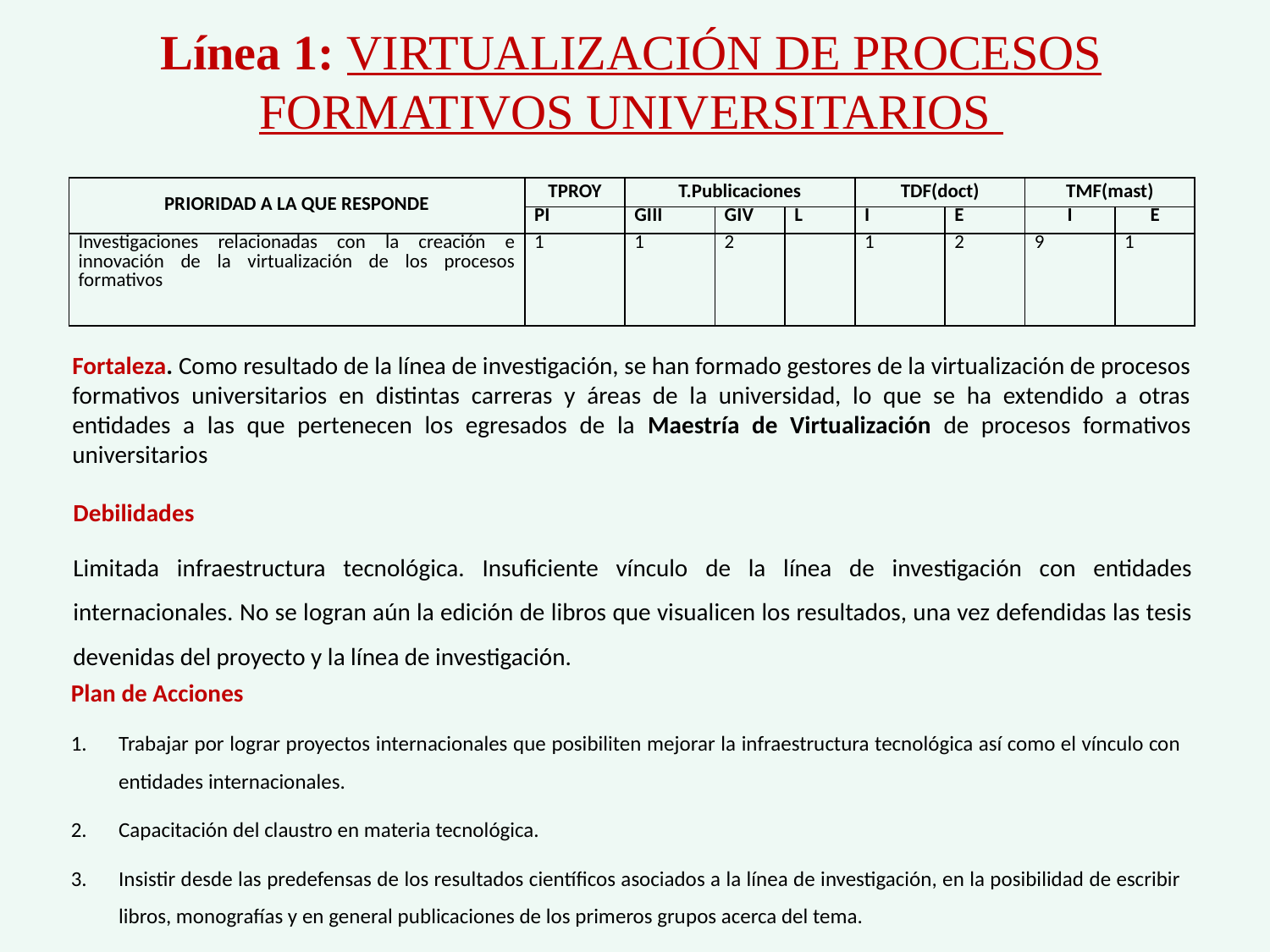

# Línea 1: VIRTUALIZACIÓN DE PROCESOS FORMATIVOS UNIVERSITARIOS
| PRIORIDAD A LA QUE RESPONDE | TPROY | T.Publicaciones |  |  | TDF(doct) |  | TMF(mast) |  |
| --- | --- | --- | --- | --- | --- | --- | --- | --- |
|  | PI | GIII | GIV | L | I | E | I | E |
| Investigaciones relacionadas con la creación e innovación de la virtualización de los procesos formativos | 1 | 1 | 2 |  | 1 | 2 | 9 | 1 |
Fortaleza. Como resultado de la línea de investigación, se han formado gestores de la virtualización de procesos formativos universitarios en distintas carreras y áreas de la universidad, lo que se ha extendido a otras entidades a las que pertenecen los egresados de la Maestría de Virtualización de procesos formativos universitarios
Debilidades
Limitada infraestructura tecnológica. Insuficiente vínculo de la línea de investigación con entidades internacionales. No se logran aún la edición de libros que visualicen los resultados, una vez defendidas las tesis devenidas del proyecto y la línea de investigación.
Plan de Acciones
Trabajar por lograr proyectos internacionales que posibiliten mejorar la infraestructura tecnológica así como el vínculo con entidades internacionales.
Capacitación del claustro en materia tecnológica.
Insistir desde las predefensas de los resultados científicos asociados a la línea de investigación, en la posibilidad de escribir libros, monografías y en general publicaciones de los primeros grupos acerca del tema.